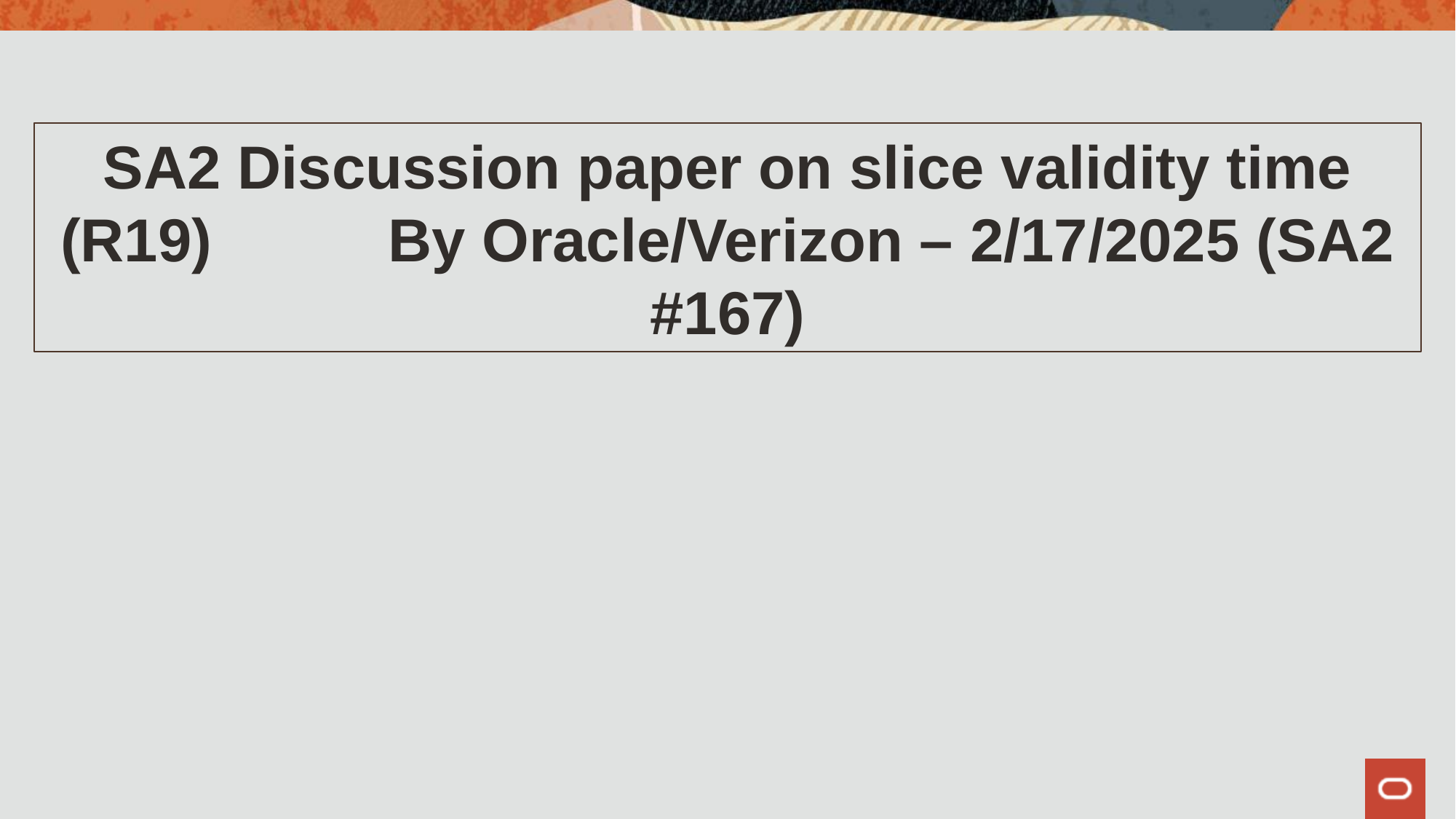

SA2 Discussion paper on slice validity time (R19)		By Oracle/Verizon – 2/17/2025 (SA2 #167)